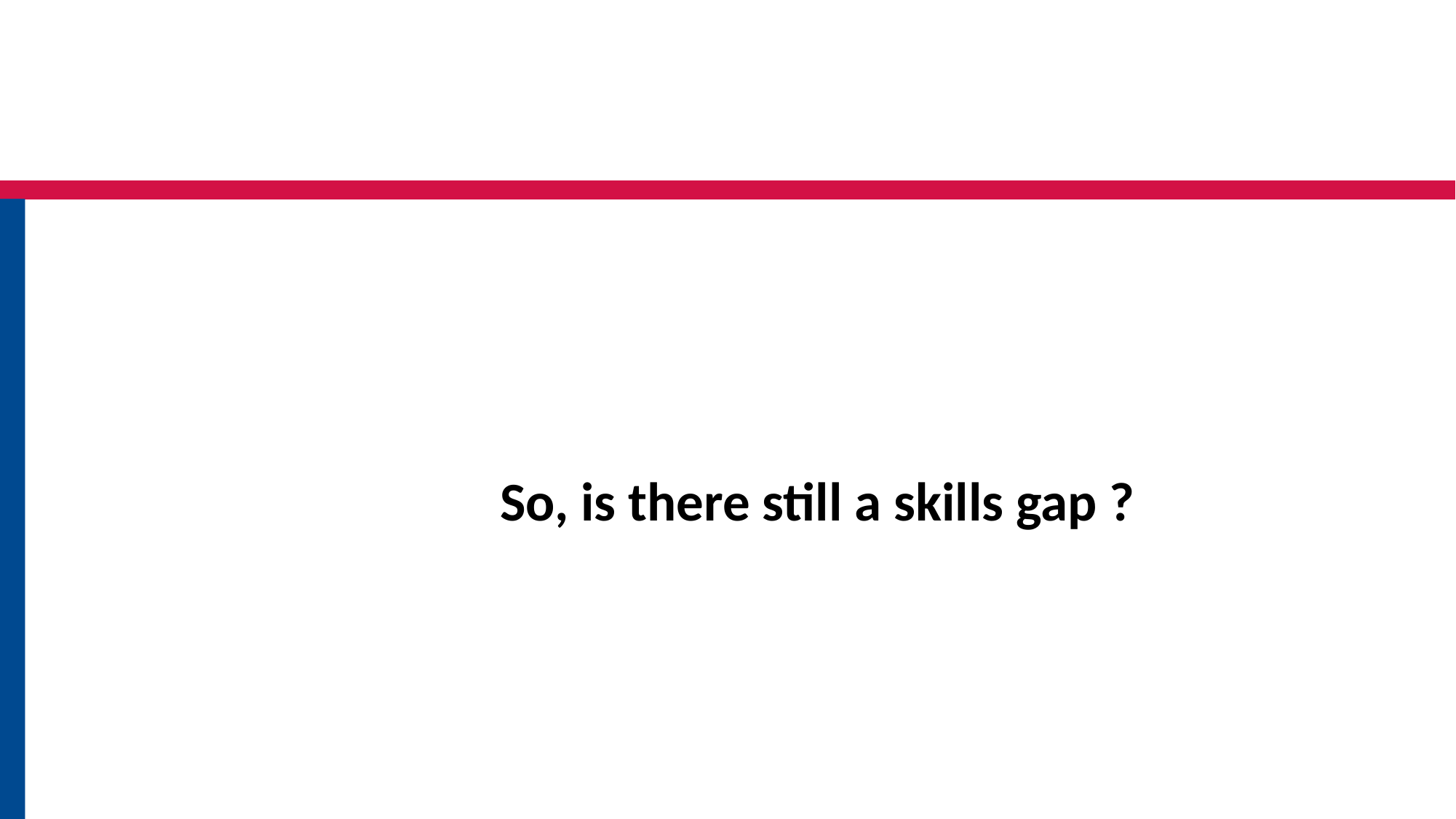

#
So, is there still a skills gap ?